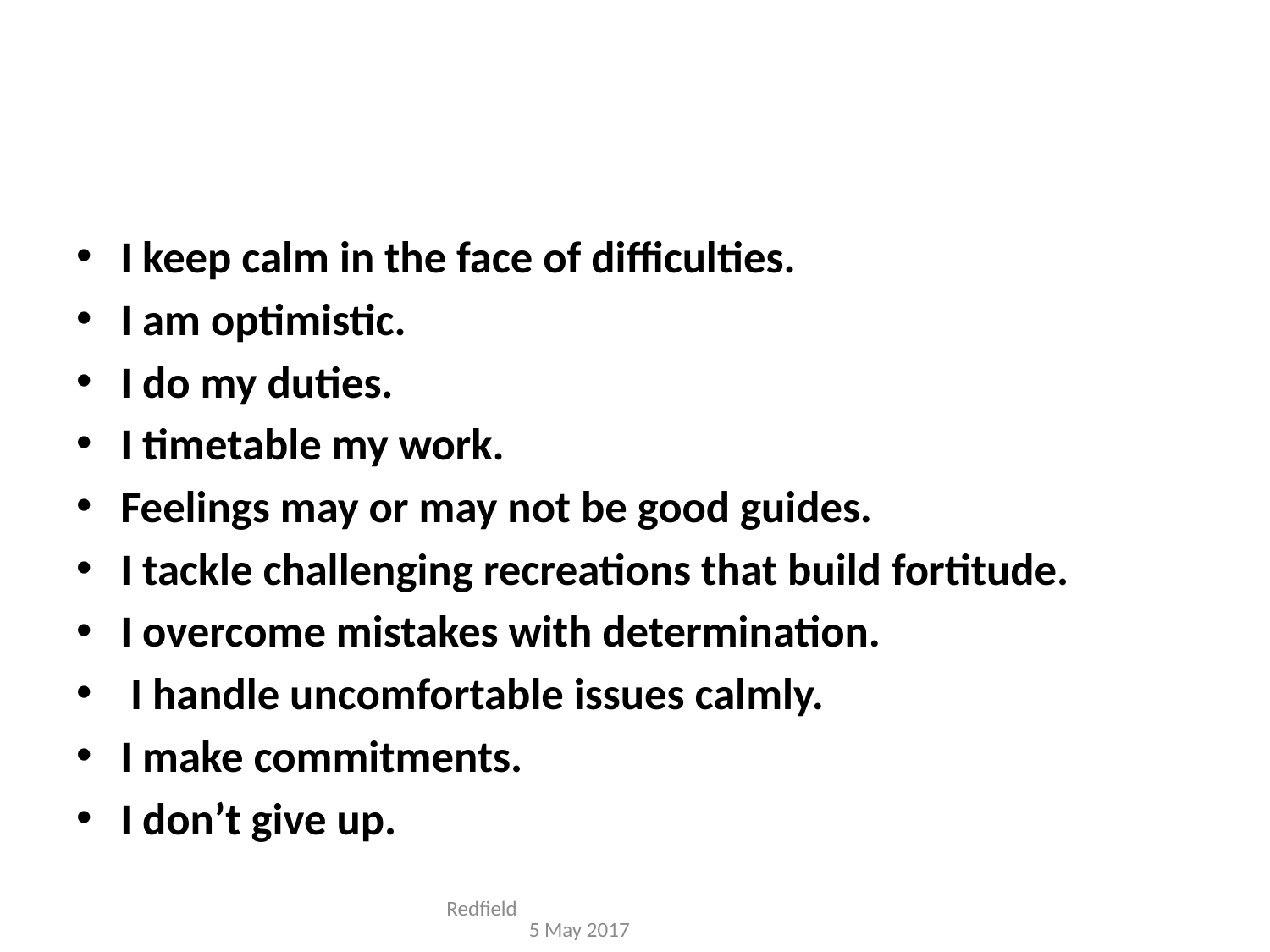

#
I keep calm in the face of difficulties.
I am optimistic.
I do my duties.
I timetable my work.
Feelings may or may not be good guides.
I tackle challenging recreations that build fortitude.
I overcome mistakes with determination.
 I handle uncomfortable issues calmly.
I make commitments.
I don’t give up.

Redfield                                                                               5 May 2017